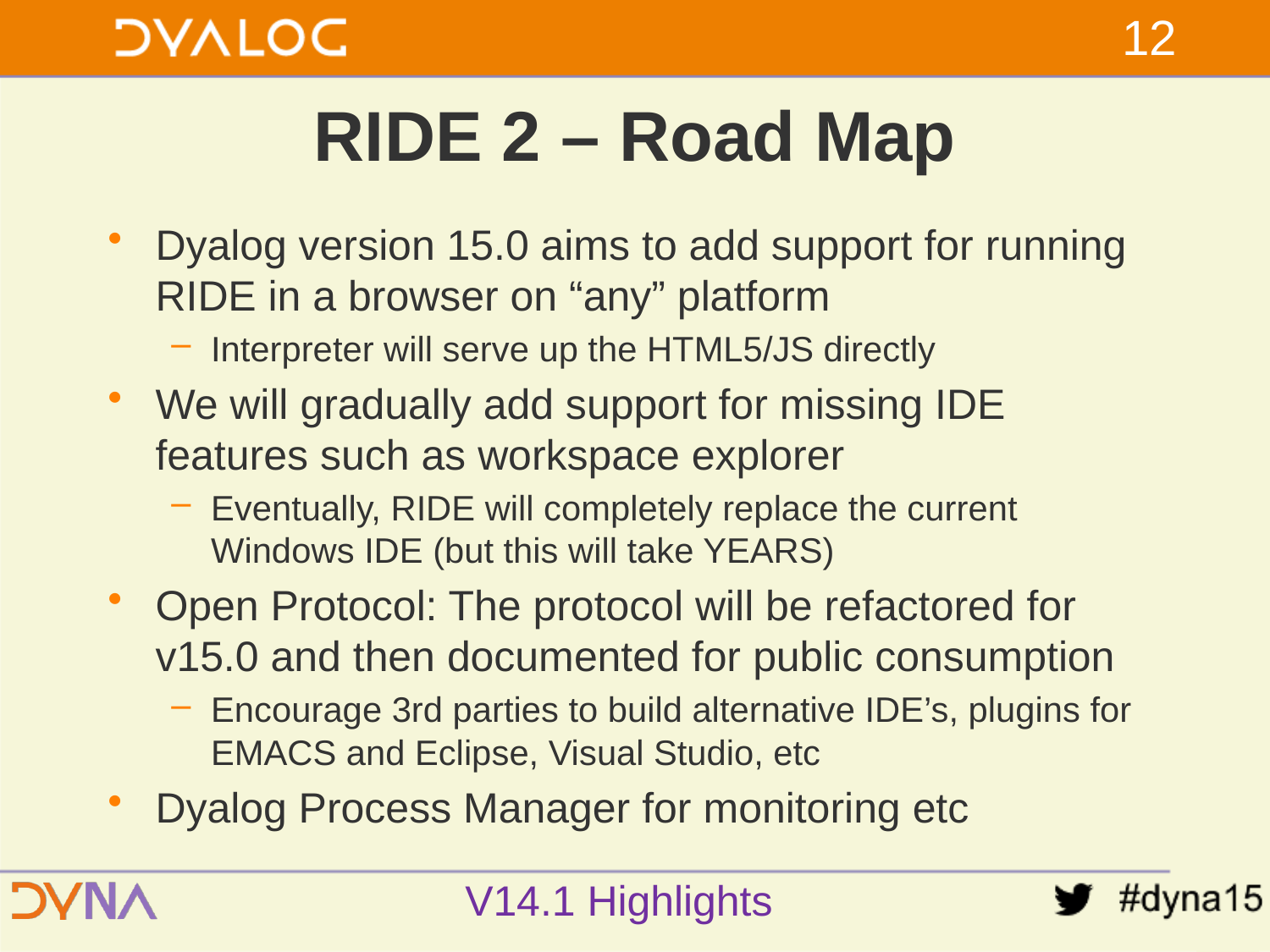

12
# RIDE 2 – Road Map
Dyalog version 15.0 aims to add support for running RIDE in a browser on “any” platform
Interpreter will serve up the HTML5/JS directly
We will gradually add support for missing IDE features such as workspace explorer
Eventually, RIDE will completely replace the current Windows IDE (but this will take YEARS)
Open Protocol: The protocol will be refactored for v15.0 and then documented for public consumption
Encourage 3rd parties to build alternative IDE’s, plugins for EMACS and Eclipse, Visual Studio, etc
Dyalog Process Manager for monitoring etc
V14.1 Highlights